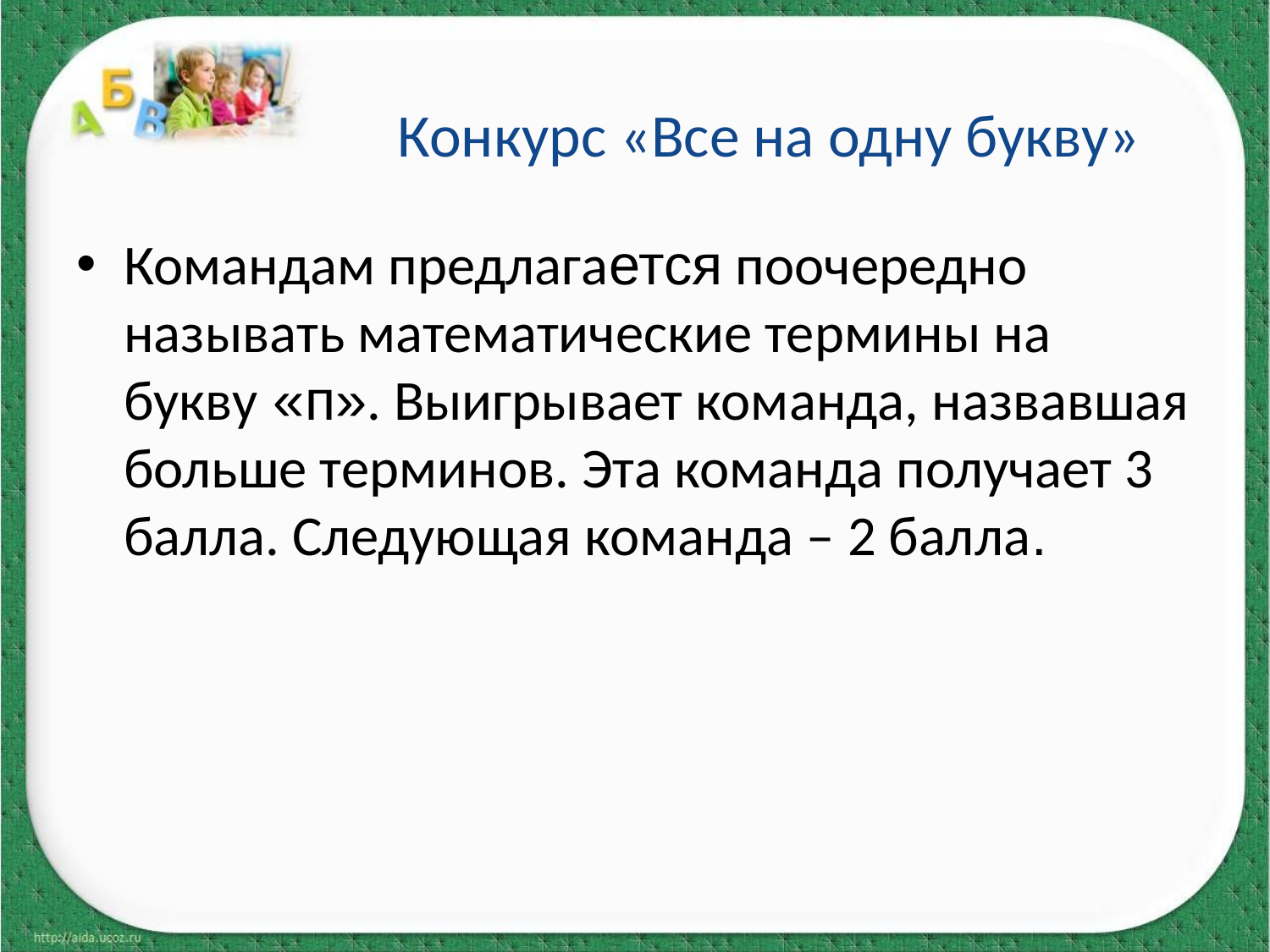

# Конкурс «Все на одну букву»
Командам предлагается поочередно называть математические термины на  букву «п». Выигрывает команда, назвавшая больше терминов. Эта команда получает 3 балла. Следующая команда – 2 балла.